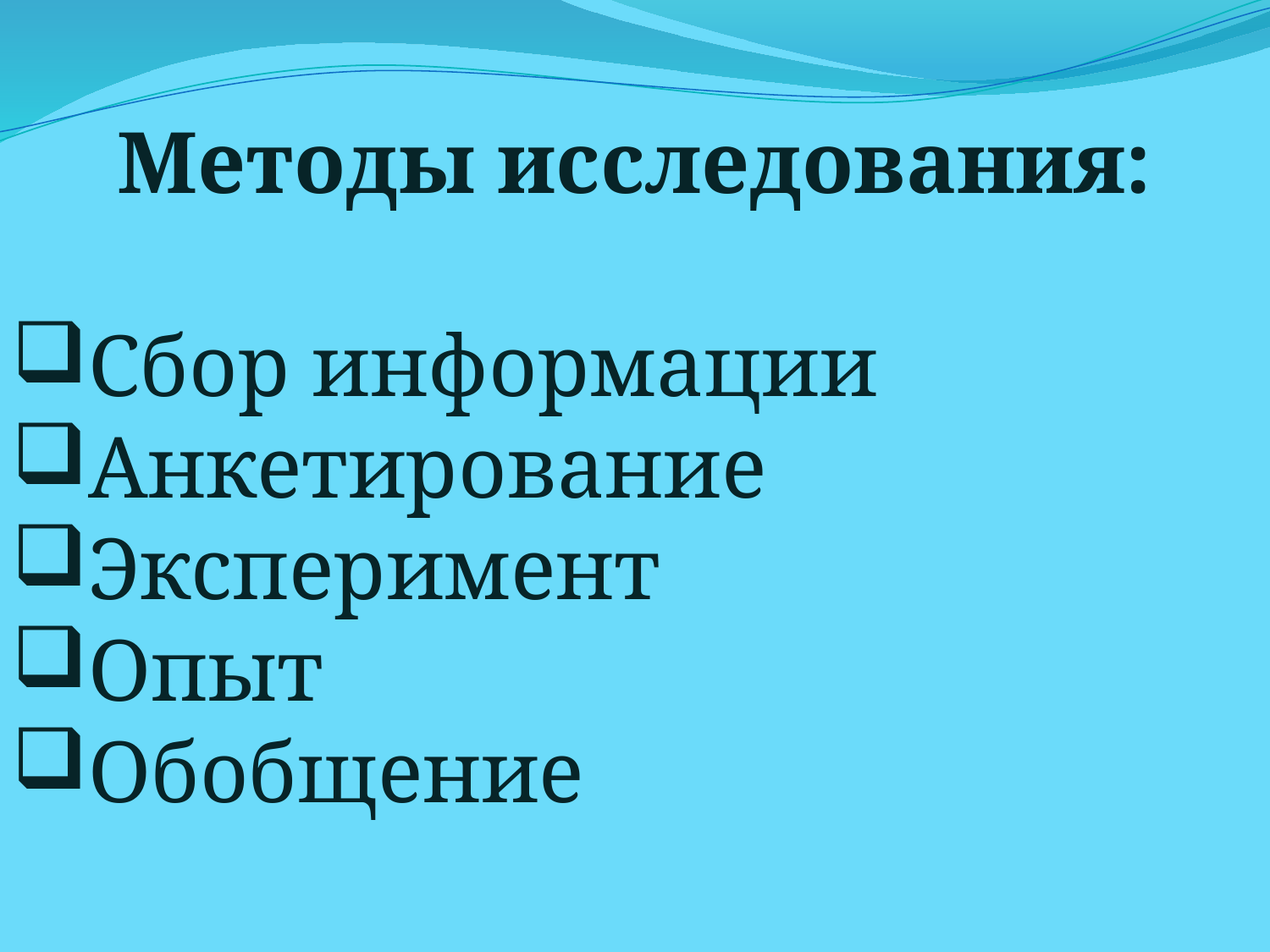

Методы исследования:

Сбор информации
Анкетирование
Эксперимент
Опыт
Обобщение